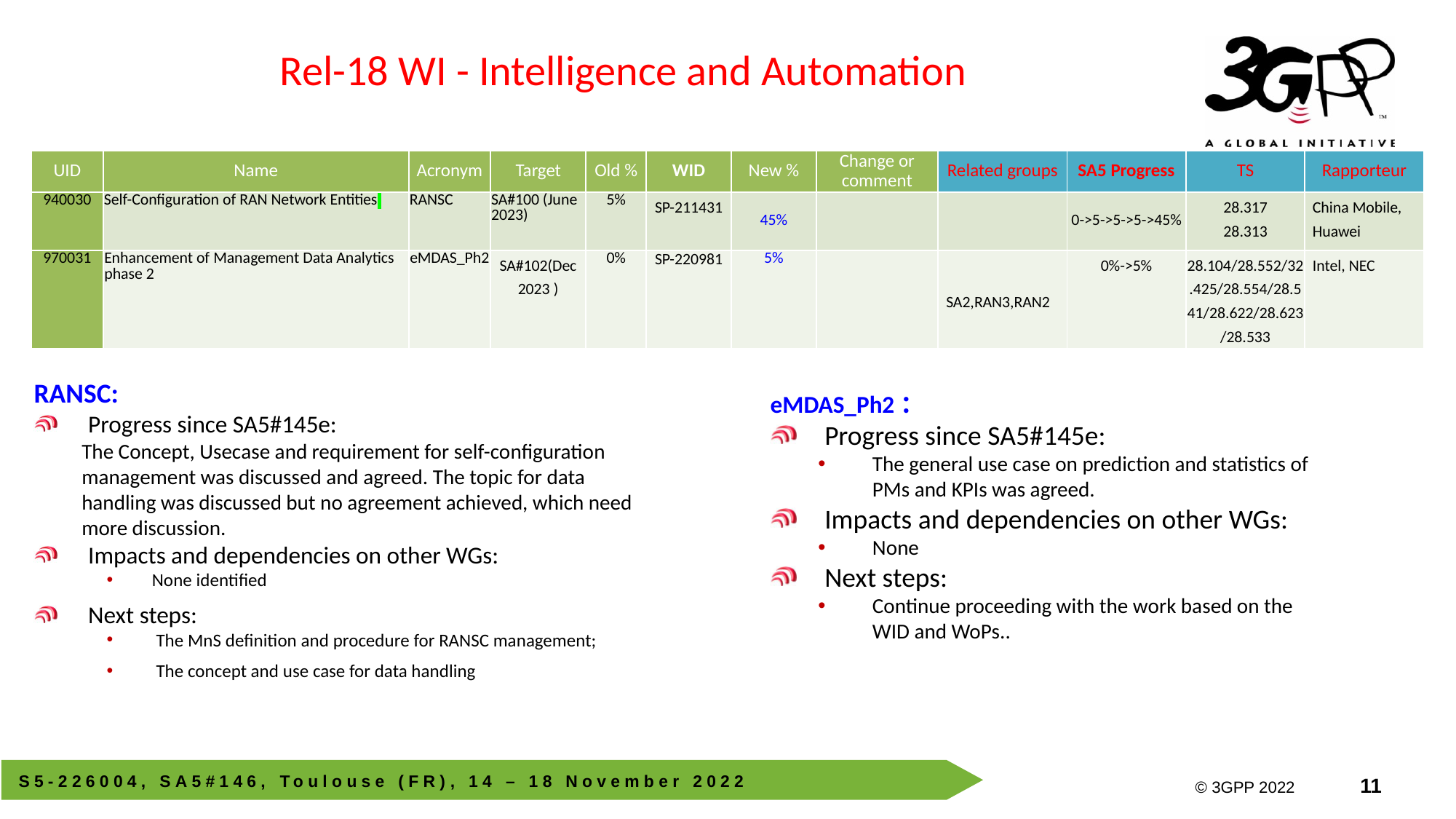

# Rel-18 WI - Intelligence and Automation
| UID | Name | Acronym | Target | Old % | WID | New % | Change or comment | Related groups | SA5 Progress | TS | Rapporteur |
| --- | --- | --- | --- | --- | --- | --- | --- | --- | --- | --- | --- |
| 940030 | Self-Configuration of RAN Network Entities | RANSC | SA#100 (June 2023) | 5% | SP-211431 | 45% |  |  | 0->5->5->5->45% | 28.317 28.313 | China Mobile, Huawei |
| 970031 | Enhancement of Management Data Analytics phase 2 | eMDAS\_Ph2 | SA#102(Dec 2023 ) | 0% | SP-220981 | 5% |  | SA2,RAN3,RAN2 | 0%->5% | 28.104/28.552/32.425/28.554/28.541/28.622/28.623/28.533 | Intel, NEC |
RANSC:
Progress since SA5#145e:
The Concept, Usecase and requirement for self-configuration management was discussed and agreed. The topic for data handling was discussed but no agreement achieved, which need more discussion.
Impacts and dependencies on other WGs:
None identified
Next steps:
 The MnS definition and procedure for RANSC management;
 The concept and use case for data handling
eMDAS_Ph2：
Progress since SA5#145e:
The general use case on prediction and statistics of PMs and KPIs was agreed.
Impacts and dependencies on other WGs:
None
Next steps:
Continue proceeding with the work based on the WID and WoPs..